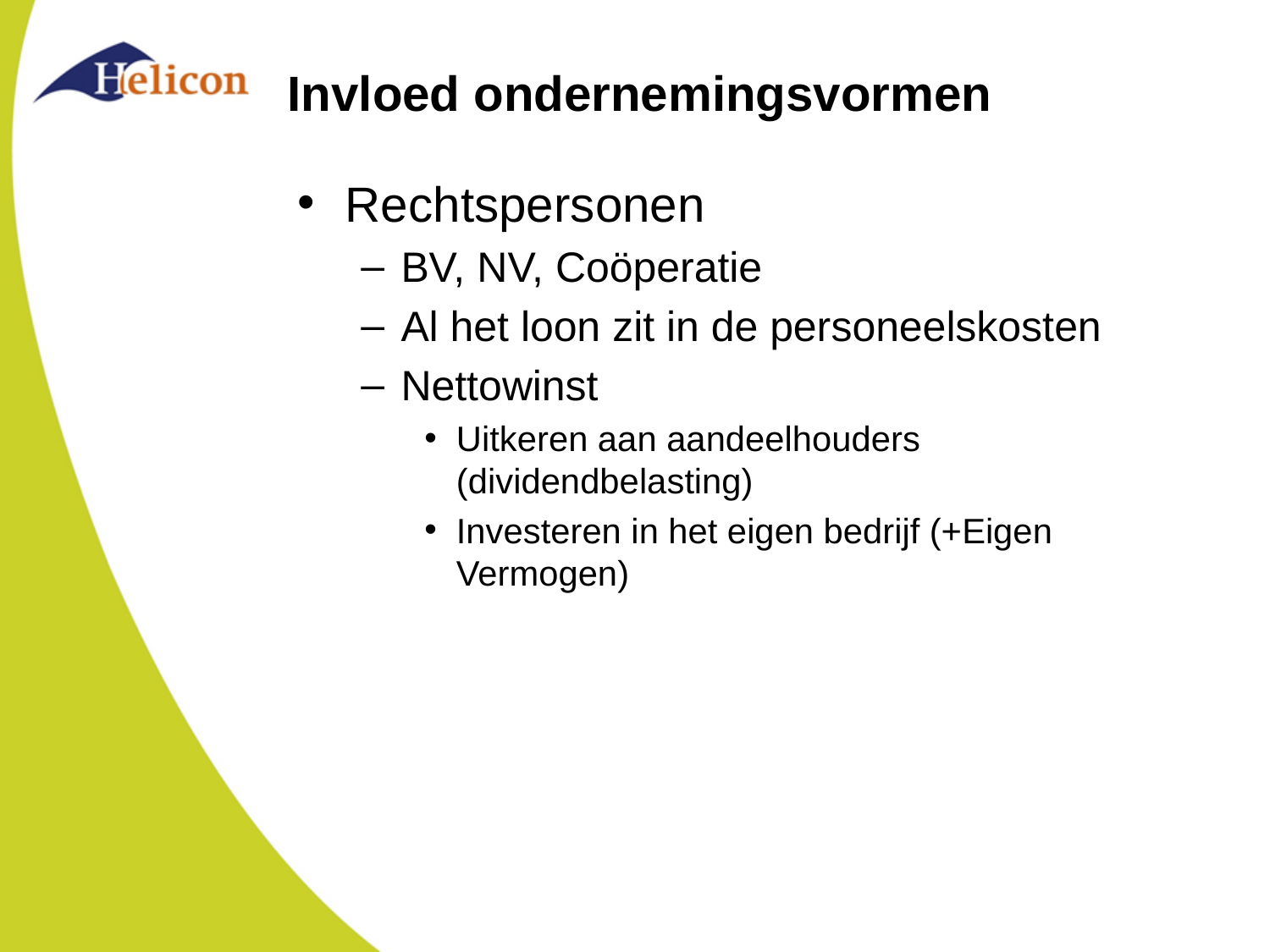

# Invloed ondernemingsvormen
Rechtspersonen
BV, NV, Coöperatie
Al het loon zit in de personeelskosten
Nettowinst
Uitkeren aan aandeelhouders (dividendbelasting)
Investeren in het eigen bedrijf (+Eigen Vermogen)